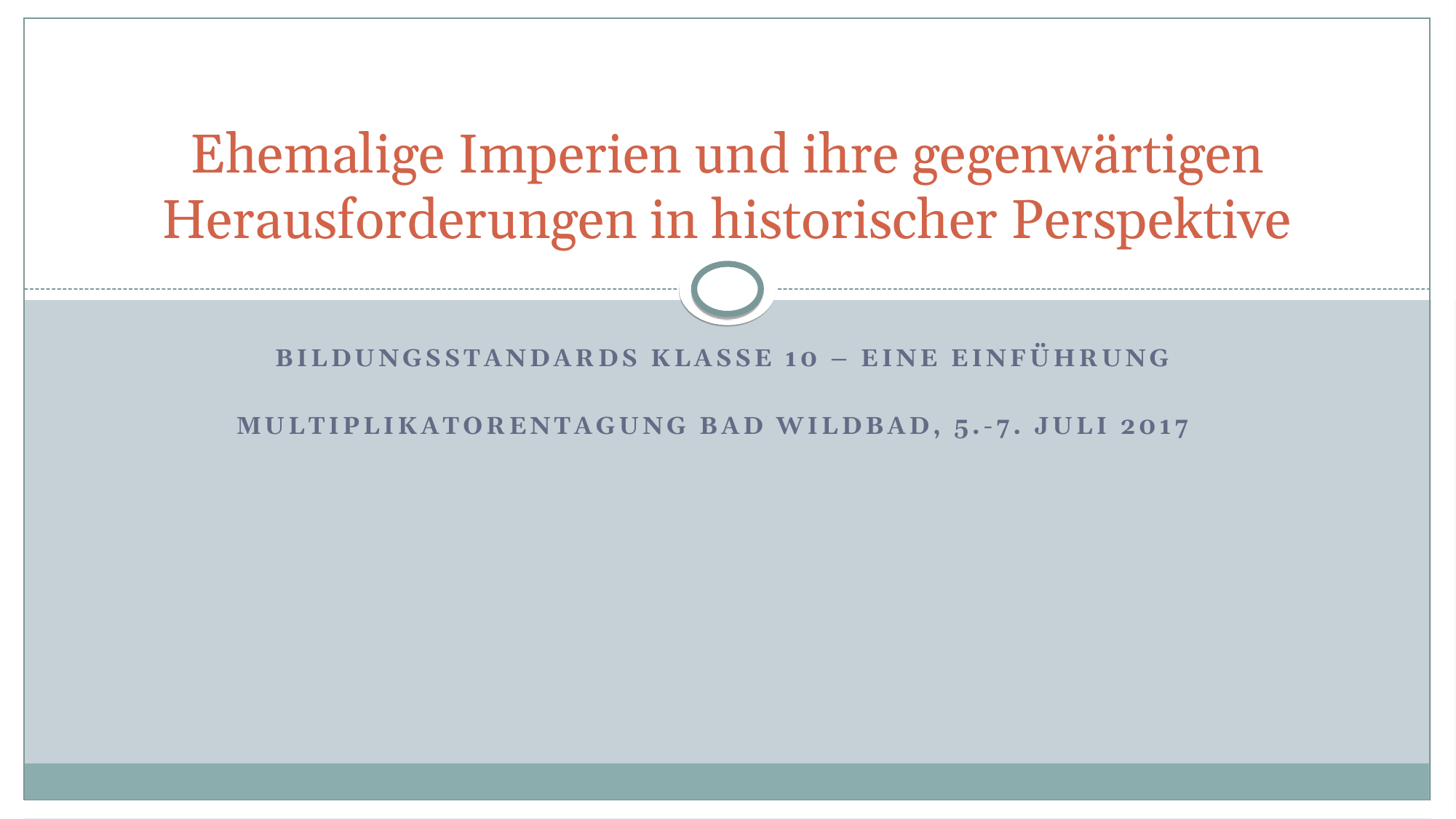

Ehemalige Imperien und ihre gegenwärtigen Herausforderungen in historischer Perspektive
Bildungsstandards Klasse 10 – eine einführung

Multiplikatorentagung Bad Wildbad, 5.-7. Juli 2017